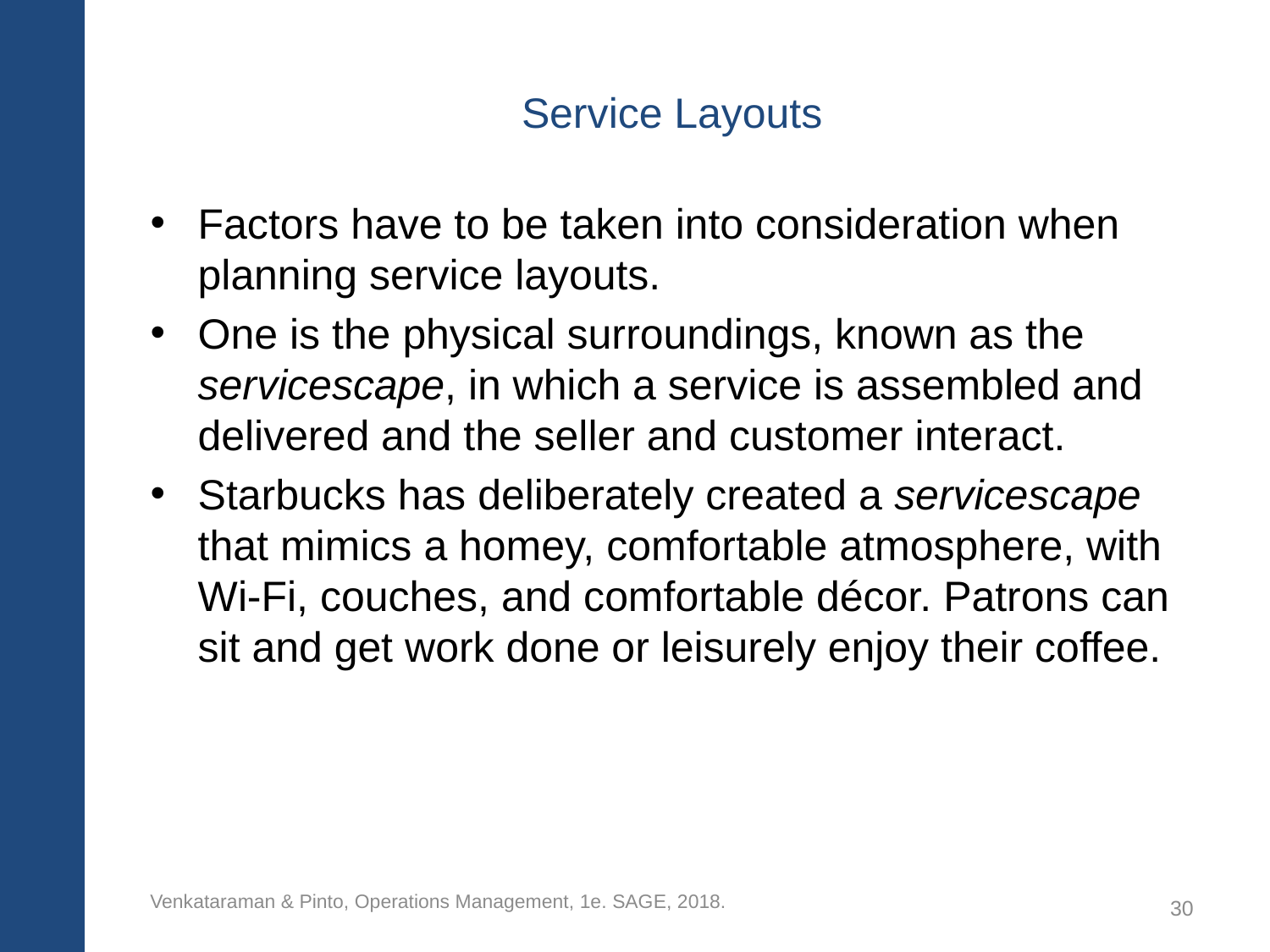

# Service Layouts
Factors have to be taken into consideration when planning service layouts.
One is the physical surroundings, known as the servicescape, in which a service is assembled and delivered and the seller and customer interact.
Starbucks has deliberately created a servicescape that mimics a homey, comfortable atmosphere, with Wi-Fi, couches, and comfortable décor. Patrons can sit and get work done or leisurely enjoy their coffee.
Venkataraman & Pinto, Operations Management, 1e. SAGE, 2018.
30